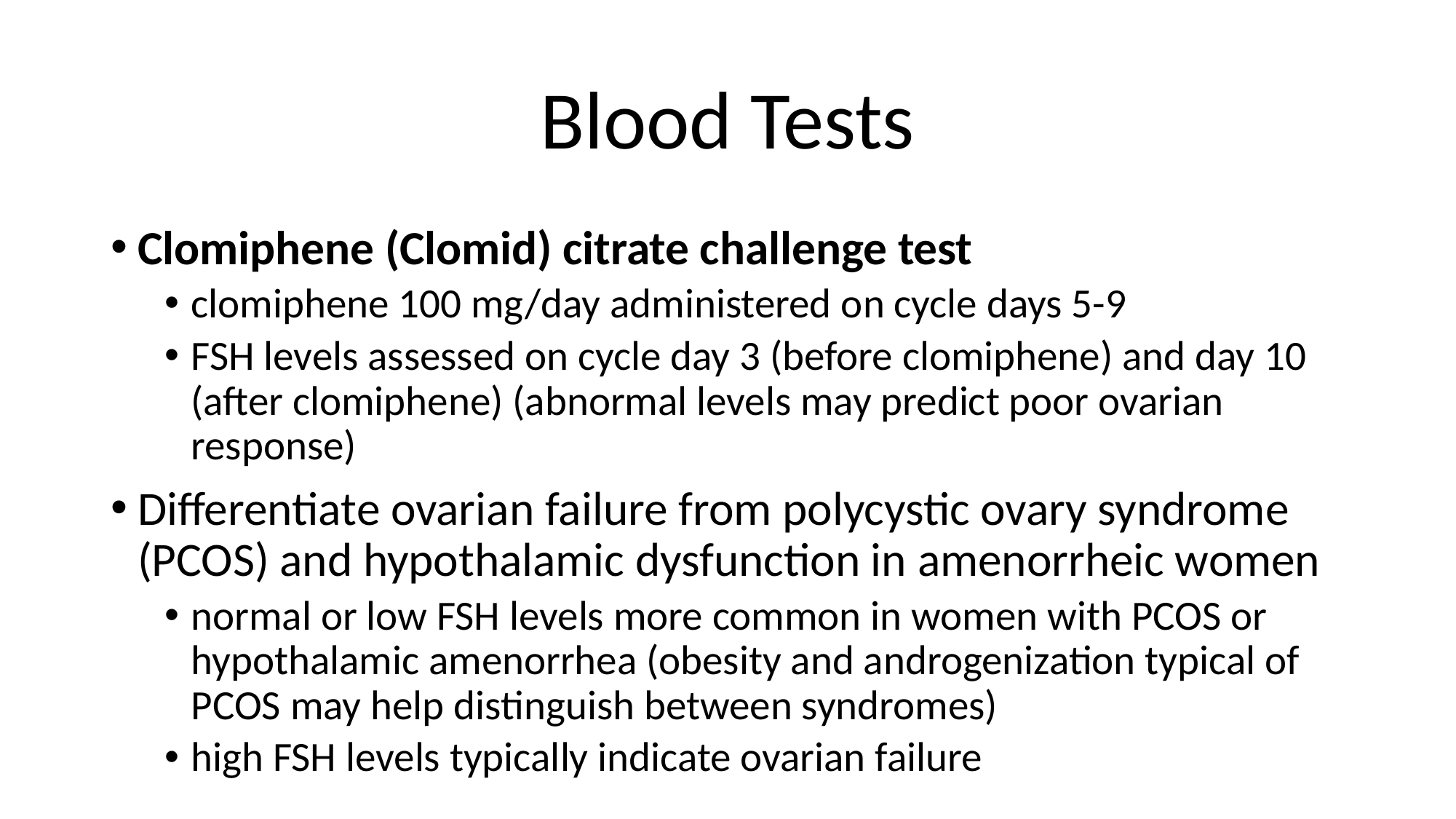

# Blood Tests
Clomiphene (Clomid) citrate challenge test
clomiphene 100 mg/day administered on cycle days 5-9
FSH levels assessed on cycle day 3 (before clomiphene) and day 10 (after clomiphene) (abnormal levels may predict poor ovarian response)
Differentiate ovarian failure from polycystic ovary syndrome (PCOS) and hypothalamic dysfunction in amenorrheic women
normal or low FSH levels more common in women with PCOS or hypothalamic amenorrhea (obesity and androgenization typical of PCOS may help distinguish between syndromes)
high FSH levels typically indicate ovarian failure